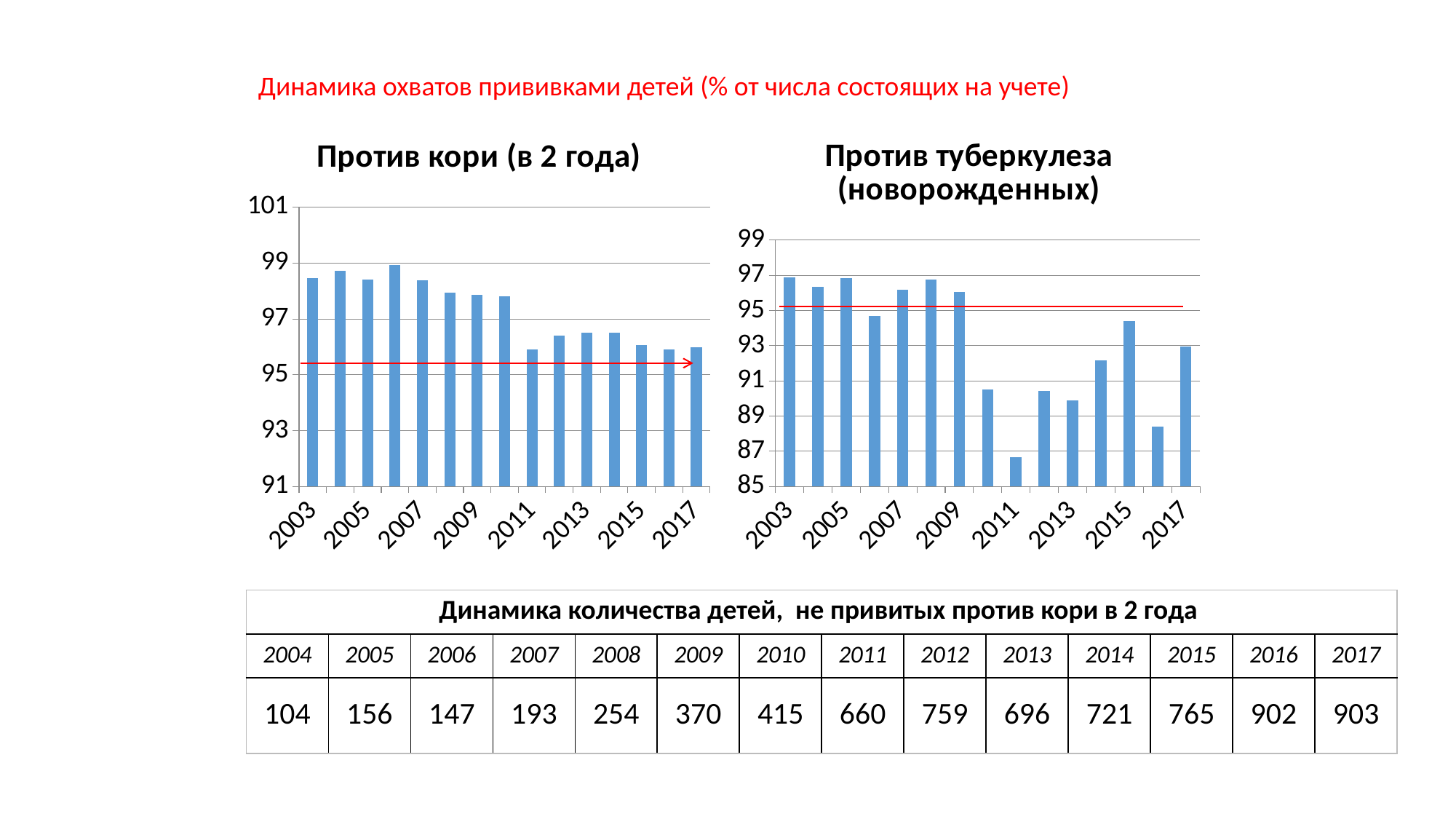

# Динамика охватов прививками детей (% от числа состоящих на учете)

### Chart: Против кори (в 2 года)

| Category | корь |
|---|---|
| 2003 | 98.47 |
| 2004 | 98.73 |
| 2005 | 98.42 |
| 2006 | 98.93 |
| 2007 | 98.39 |
| 2008 | 97.95 |
| 2009 | 97.85 |
| 2010 | 97.8 |
| 2011 | 95.9 |
| 2012 | 96.41 |
| 2013 | 96.5 |
| 2014 | 96.5 |
| 2015 | 96.05 |
| 2016 | 95.91 |
| 2017 | 95.98 |

### Chart: Против туберкулеза (новорожденных)

| Category | туберкулез |
|---|---|
| 2003 | 96.88 |
| 2004 | 96.35 |
| 2005 | 96.86 |
| 2006 | 94.7 |
| 2007 | 96.17 |
| 2008 | 96.77 |
| 2009 | 96.07 |
| 2010 | 90.52 |
| 2011 | 86.67 |
| 2012 | 90.43 |
| 2013 | 89.9 |
| 2014 | 92.17 |
| 2015 | 94.39 |
| 2016 | 88.41 |
| 2017 | 92.94 |
| Динамика количества детей, не привитых против кори в 2 года |  |  |  |  |  |  |  |  |  |  |  |  |  |
| --- | --- | --- | --- | --- | --- | --- | --- | --- | --- | --- | --- | --- | --- |
| 2004 | 2005 | 2006 | 2007 | 2008 | 2009 | 2010 | 2011 | 2012 | 2013 | 2014 | 2015 | 2016 | 2017 |
| 104 | 156 | 147 | 193 | 254 | 370 | 415 | 660 | 759 | 696 | 721 | 765 | 902 | 903 |